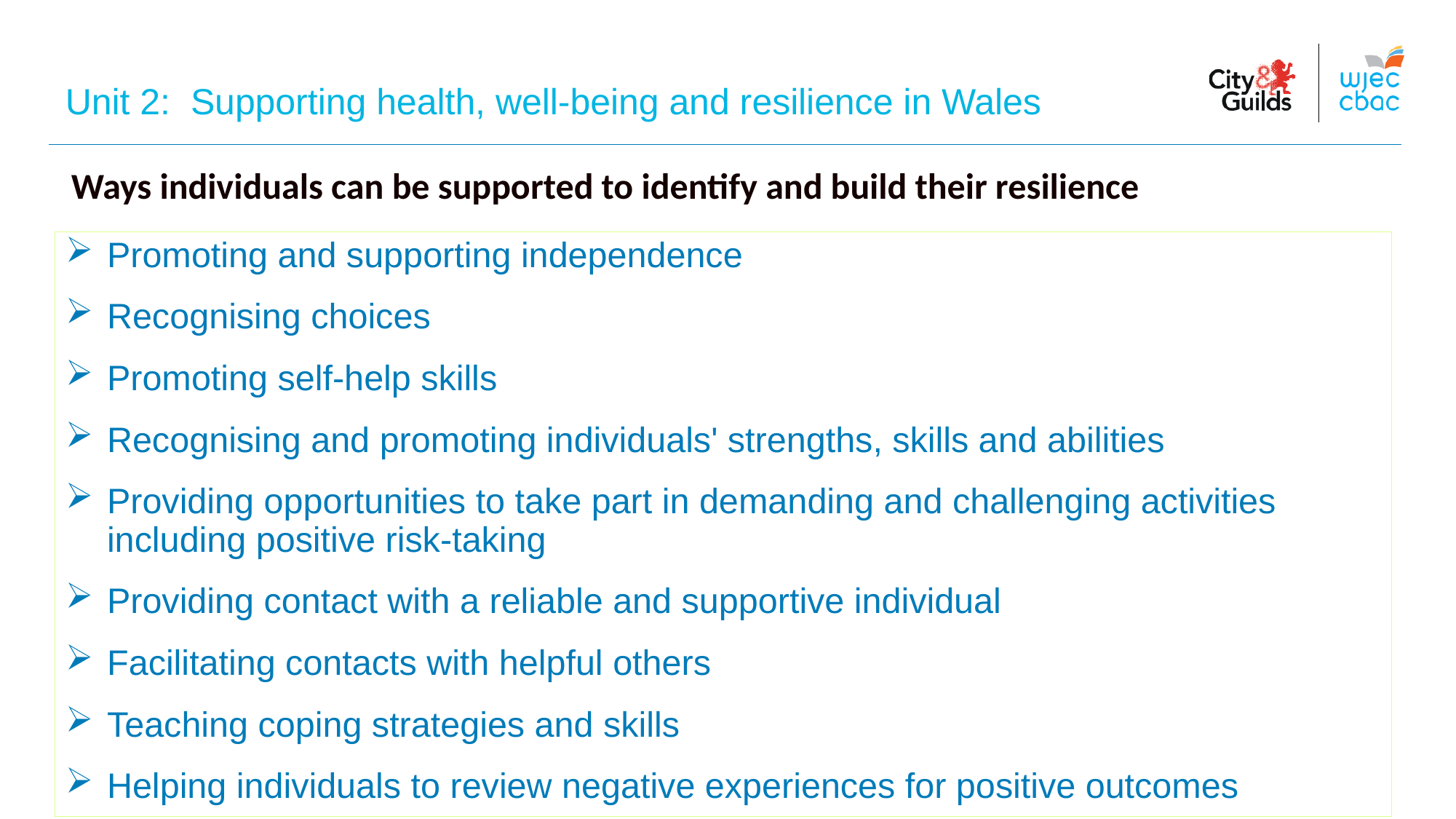

Unit 2:  Supporting health, well-being and resilience in Wales
Ways individuals can be supported to identify and build their resilience
Promoting and supporting independence
Recognising choices
Promoting self-help skills
Recognising and promoting individuals' strengths, skills and abilities
Providing opportunities to take part in demanding and challenging activities including positive risk-taking
Providing contact with a reliable and supportive individual
Facilitating contacts with helpful others
Teaching coping strategies and skills
Helping individuals to review negative experiences for positive outcomes